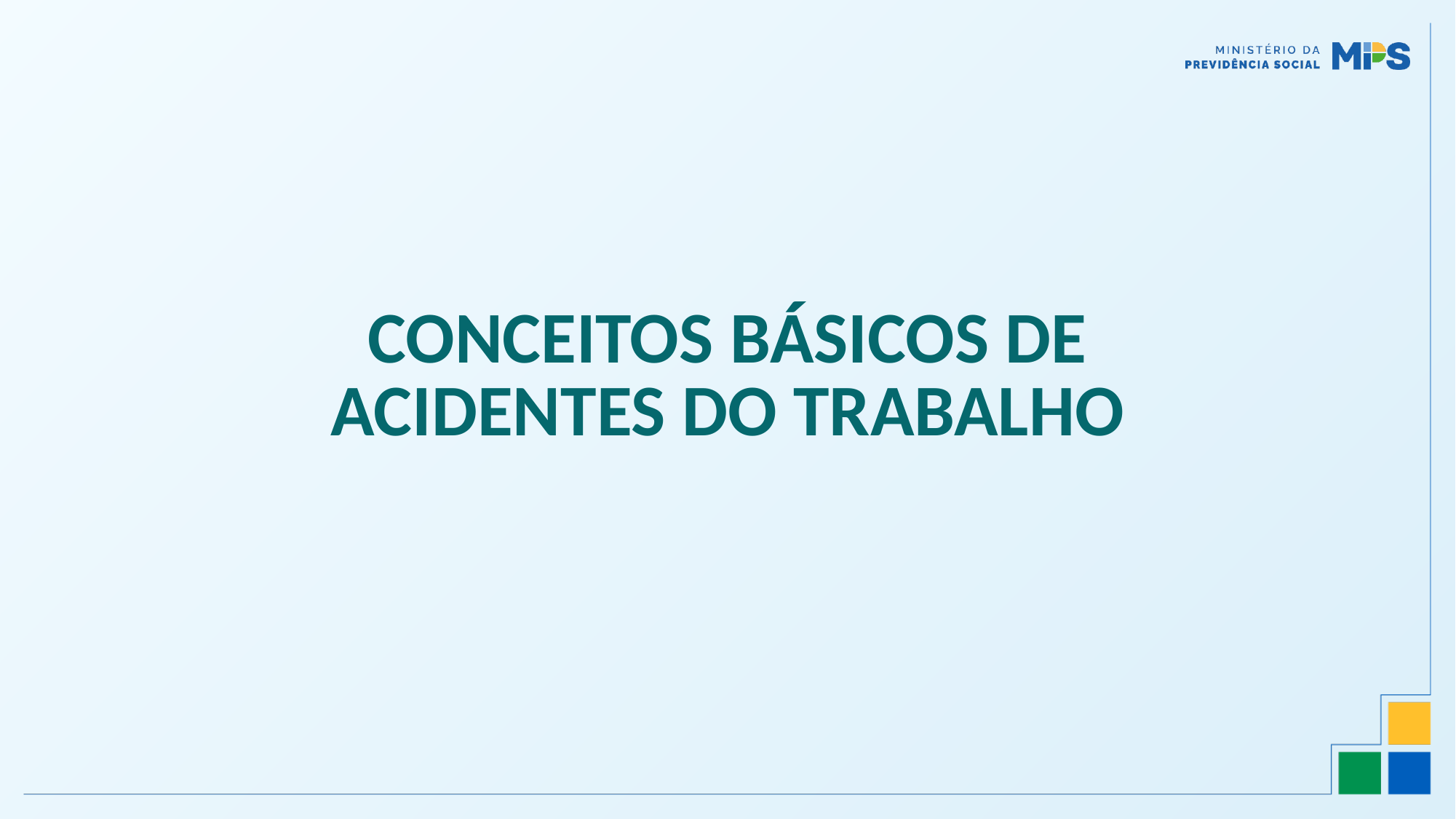

# CONCEITOS BÁSICOS DE ACIDENTES DO TRABALHO